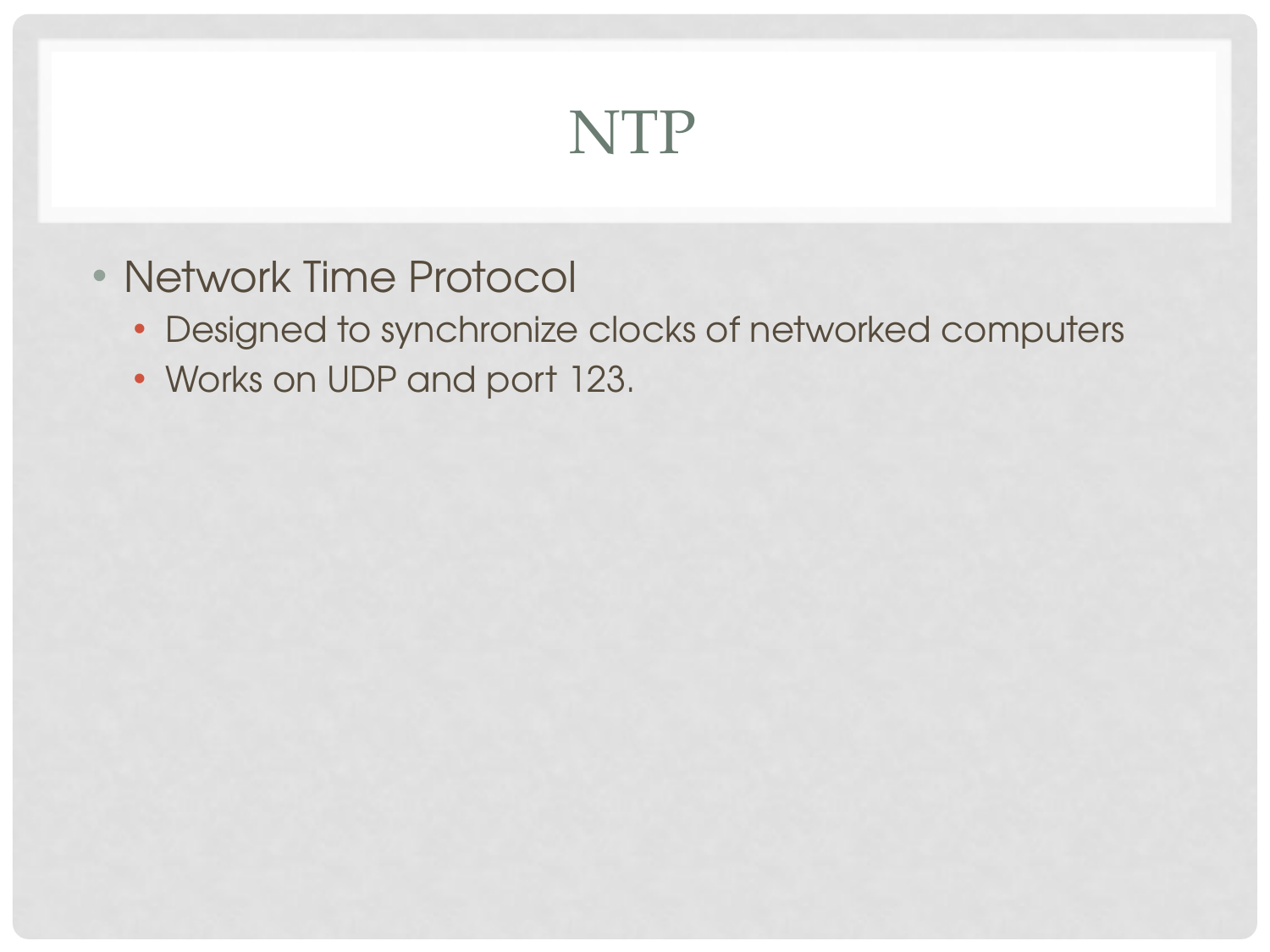

# ntp
Network Time Protocol
Designed to synchronize clocks of networked computers
Works on UDP and port 123.